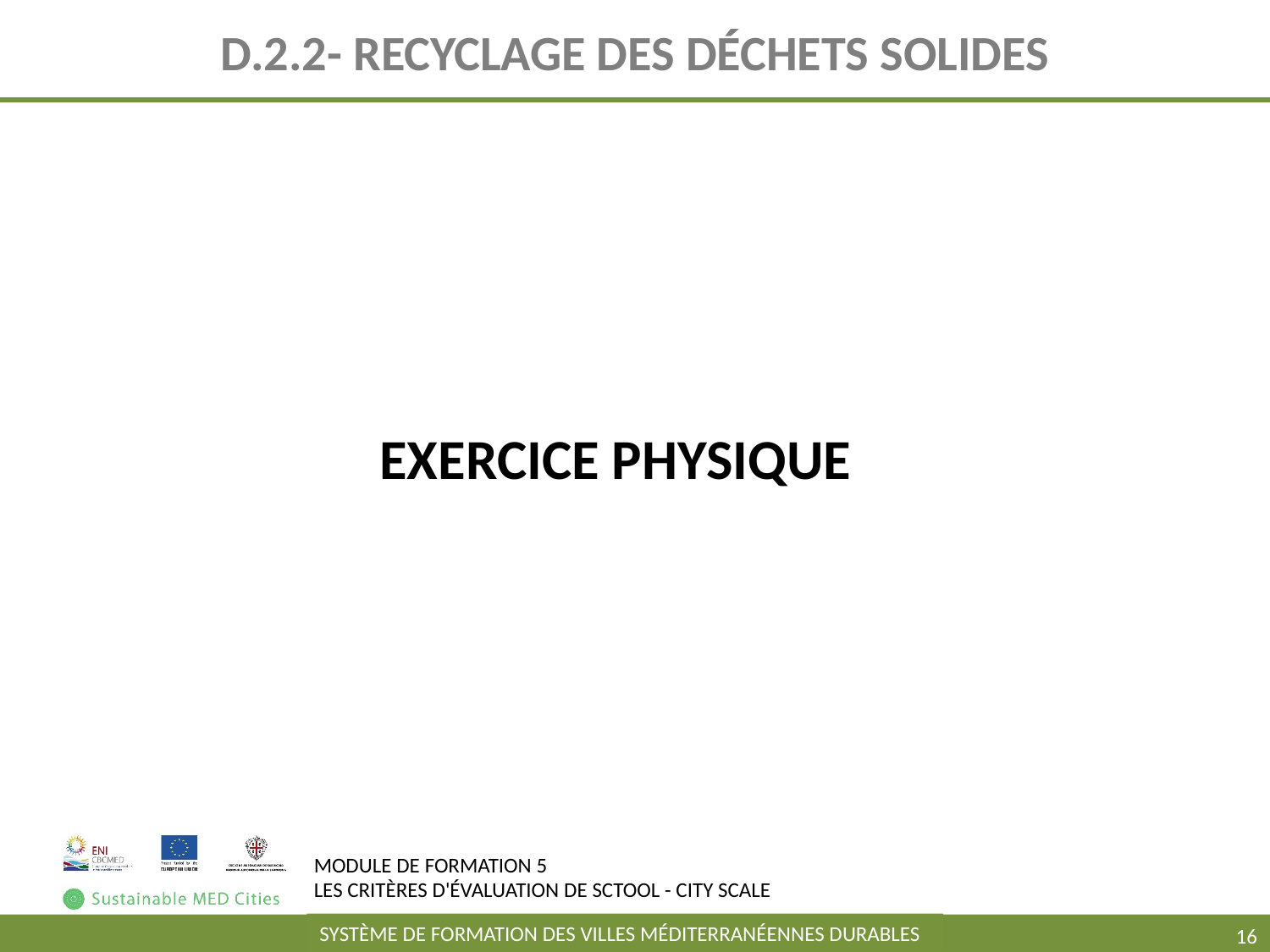

# D.2.2- RECYCLAGE DES DÉCHETS SOLIDES

EXERCICE PHYSIQUE

SYSTÈME DE FORMATION DES VILLES MÉDITERRANÉENNES DURABLES
16